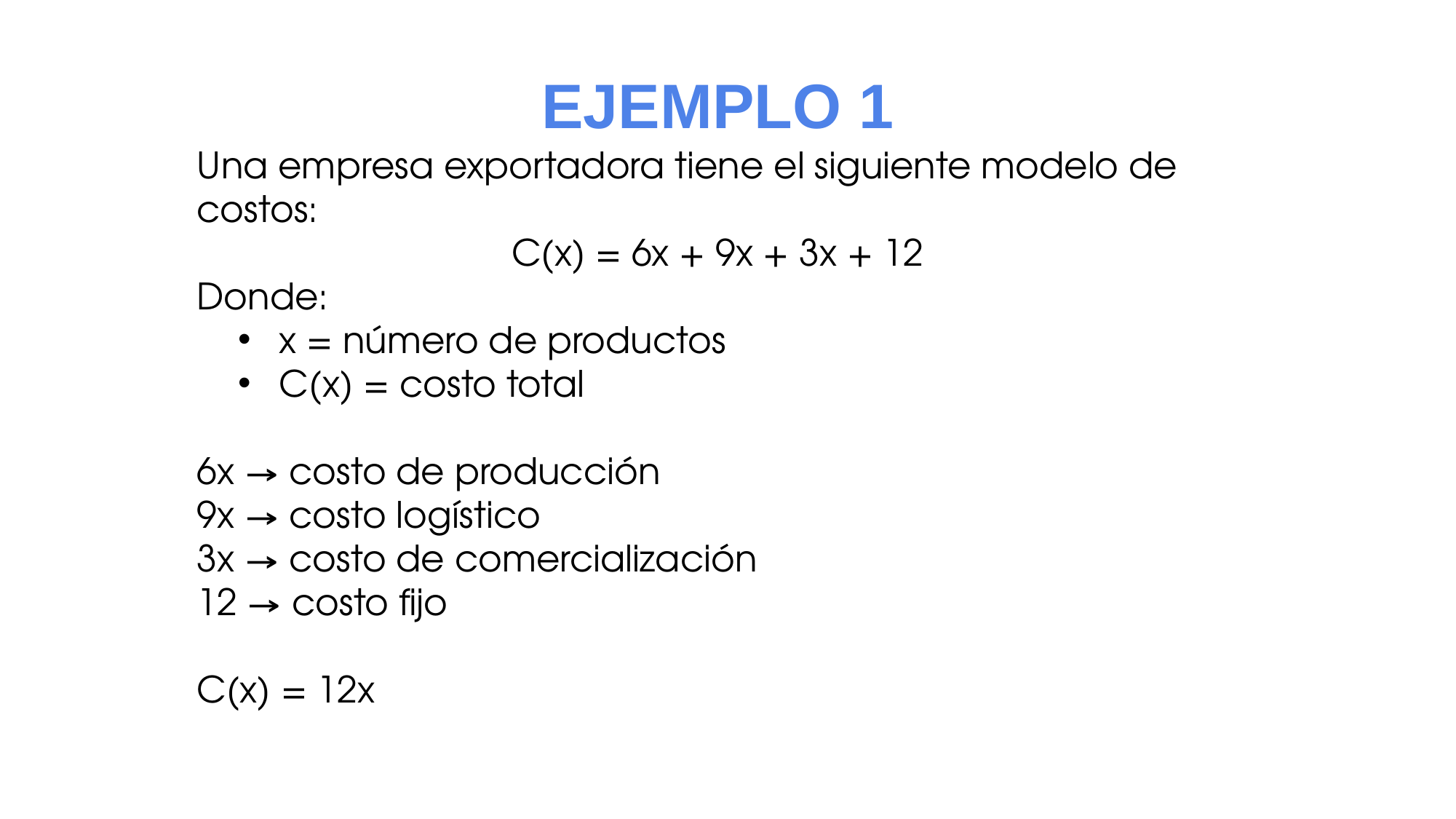

EJEMPLO 1
Una empresa exportadora tiene el siguiente modelo de costos:
C(x) = 6x + 9x + 3x + 12
Donde:
x = número de productos
C(x) = costo total

6x → costo de producción
9x → costo logístico
3x → costo de comercialización
12 → costo fijo

C(x) = 12x